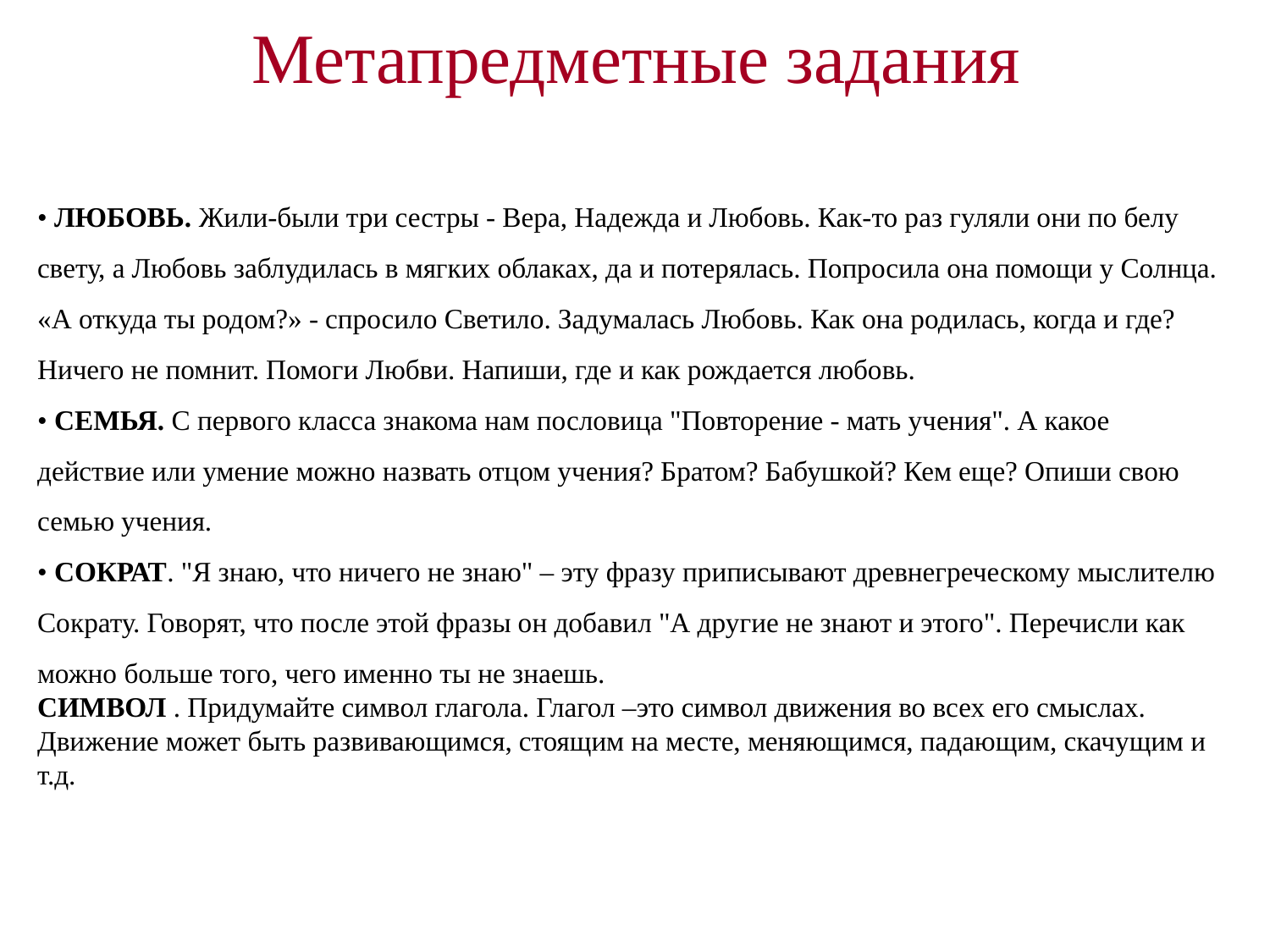

# Метапредметные задания
• ЛЮБОВЬ. Жили-были три сестры - Вера, Надежда и Любовь. Как-то раз гуляли они по белу свету, а Любовь заблудилась в мягких облаках, да и потерялась. Попросила она помощи у Солнца. «А откуда ты родом?» - спросило Светило. Задумалась Любовь. Как она родилась, когда и где? Ничего не помнит. Помоги Любви. Напиши, где и как рождается любовь.
• СЕМЬЯ. С первого класса знакома нам пословица "Повторение - мать учения". А какое действие или умение можно назвать отцом учения? Братом? Бабушкой? Кем еще? Опиши свою семью учения.
• СОКРАТ. "Я знаю, что ничего не знаю" – эту фразу приписывают древнегреческому мыслителю Сократу. Говорят, что после этой фразы он добавил "А другие не знают и этого". Перечисли как можно больше того, чего именно ты не знаешь.
СИМВОЛ . Придумайте символ глагола. Глагол –это символ движения во всех его смыслах. Движение может быть развивающимся, стоящим на месте, меняющимся, падающим, скачущим и т.д.